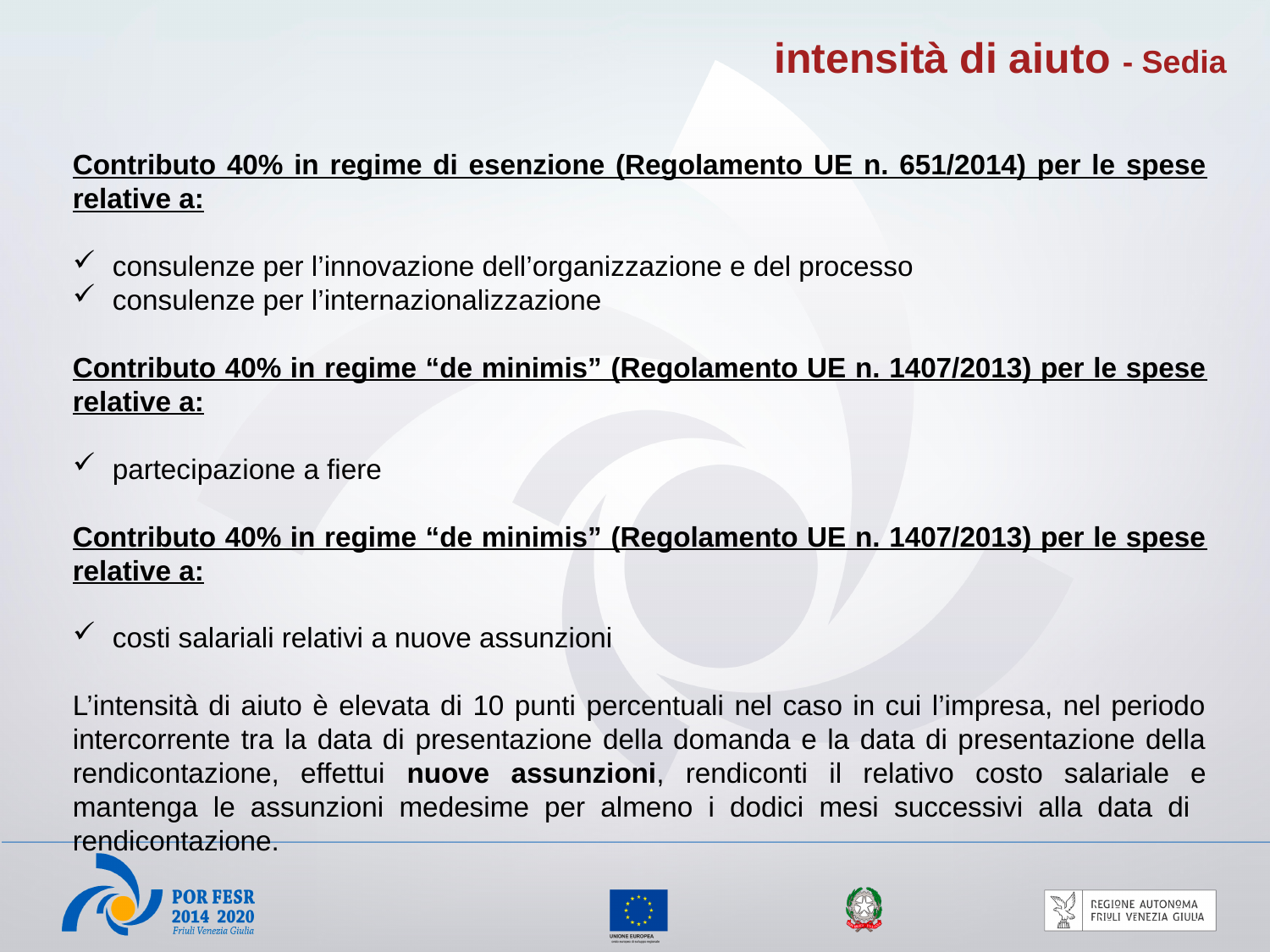

intensità di aiuto - Sedia
Contributo 40% in regime di esenzione (Regolamento UE n. 651/2014) per le spese relative a:

consulenze per l’innovazione dell’organizzazione e del processo
consulenze per l’internazionalizzazione

Contributo 40% in regime “de minimis” (Regolamento UE n. 1407/2013) per le spese relative a:

partecipazione a fiere

Contributo 40% in regime “de minimis” (Regolamento UE n. 1407/2013) per le spese relative a:

costi salariali relativi a nuove assunzioni

L’intensità di aiuto è elevata di 10 punti percentuali nel caso in cui l’impresa, nel periodo intercorrente tra la data di presentazione della domanda e la data di presentazione della rendicontazione, effettui nuove assunzioni, rendiconti il relativo costo salariale e mantenga le assunzioni medesime per almeno i dodici mesi successivi alla data di  rendicontazione.